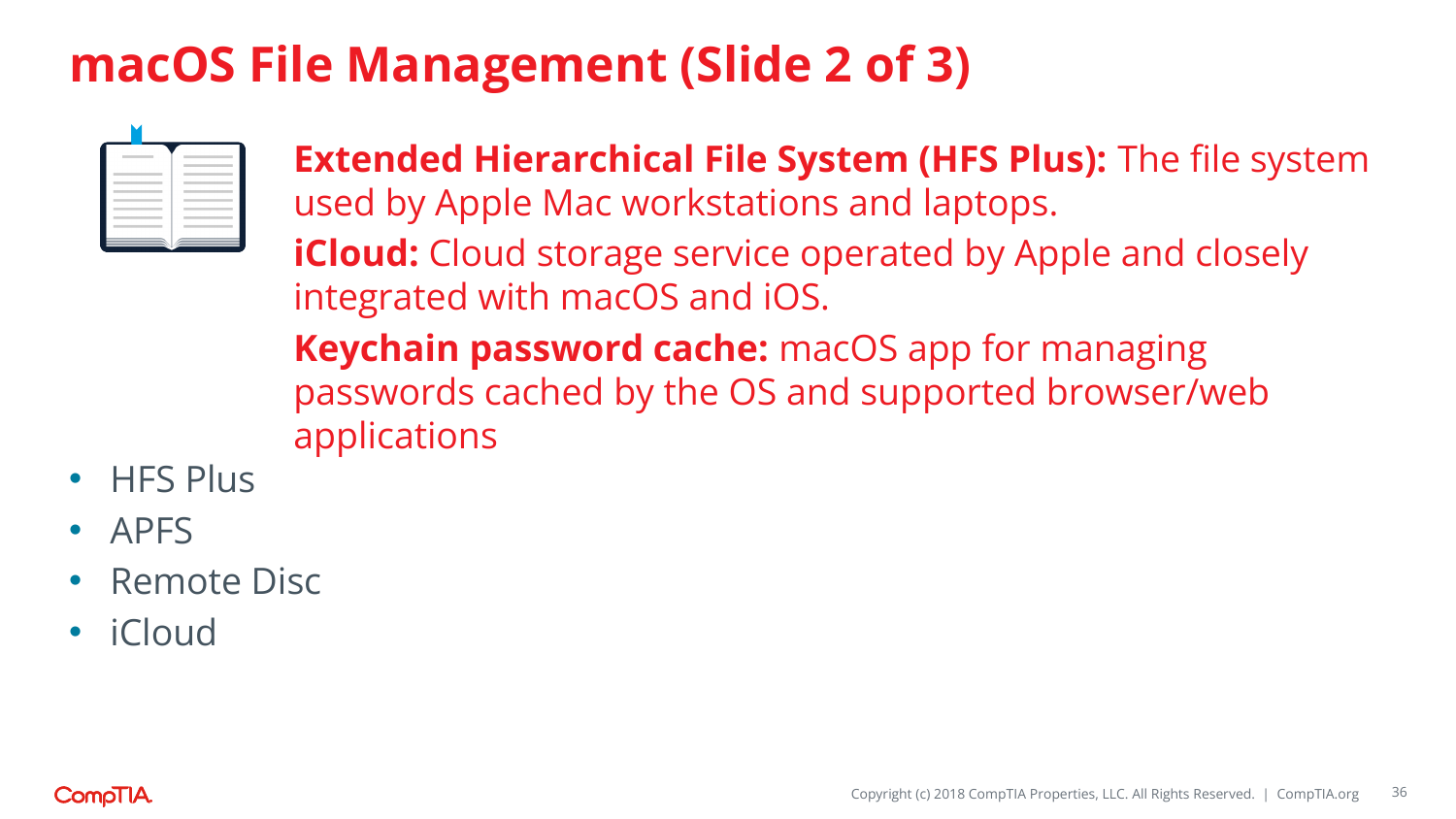

# macOS File Management (Slide 2 of 3)
Extended Hierarchical File System (HFS Plus): The file system used by Apple Mac workstations and laptops.
iCloud: Cloud storage service operated by Apple and closely integrated with macOS and iOS.
Keychain password cache: macOS app for managing passwords cached by the OS and supported browser/web applications
HFS Plus
APFS
Remote Disc
iCloud
36